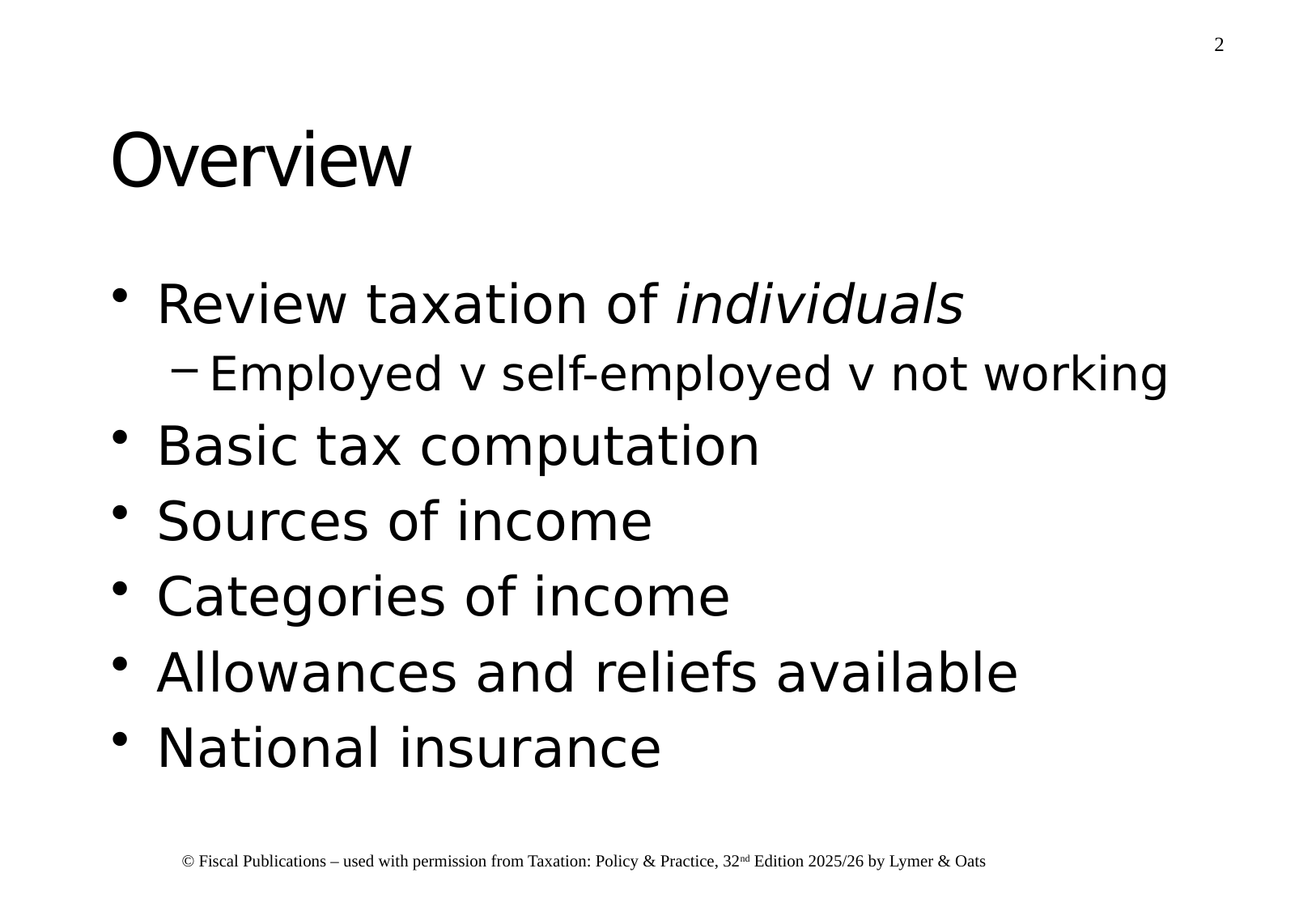

# Overview
Review taxation of individuals
Employed v self-employed v not working
Basic tax computation
Sources of income
Categories of income
Allowances and reliefs available
National insurance